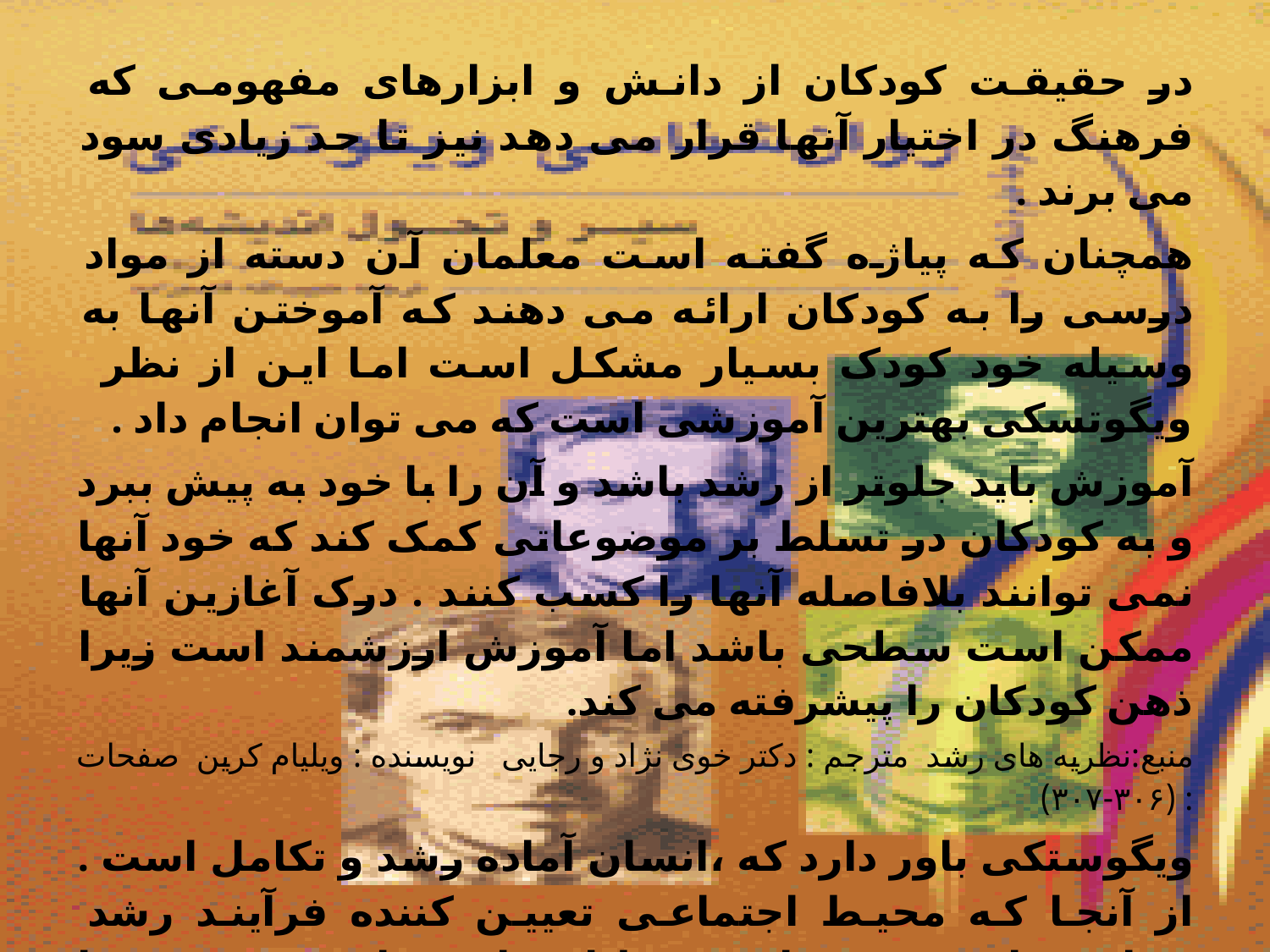

در حقیقت کودکان از دانش و ابزارهای مفهومی که فرهنگ در اختیار آنها قرار می دهد نیز تا حد زیادی سود می برند .
همچنان که پیاژه گفته است معلمان آن دسته از مواد درسی را به کودکان ارائه می دهند که آموختن آنها به وسیله خود کودک بسیار مشکل است اما این از نظر  ویگوتسکی بهترین آموزشی است که می توان انجام داد .
آموزش باید جلوتر از رشد باشد و آن را با خود به پیش ببرد و به کودکان در تسلط بر موضوعاتی کمک کند که خود آنها نمی توانند بلافاصله آنها را کسب کنند . درک آغازین آنها ممکن است سطحی باشد اما آموزش ارزشمند است زیرا ذهن کودکان را پیشرفته می کند.
منبع:نظریه های رشد  مترجم : دکتر خوی نژاد و رجایی   نویسنده : ویلیام کرین  صفحات : (۳۰۶-۳۰۷)
ویگوستکی باور دارد که ،انسان آماده رشد و تکامل است . از آنجا که محیط اجتماعی تعیین کننده فرآیند رشد شناختی است ،پس باید محیط اجتماعی را بهبود بخشید تا رشد شناختی انسان هایی که در آن محیط پرورش می یابند بهبود یابد.
منبع (کتاب روانشناسی پرورشی ،روانشناسی یادگیری و آموزش ) دکتر سیف  صفحات (۲۱۷ . ۲۱۹ .۲۲۰)